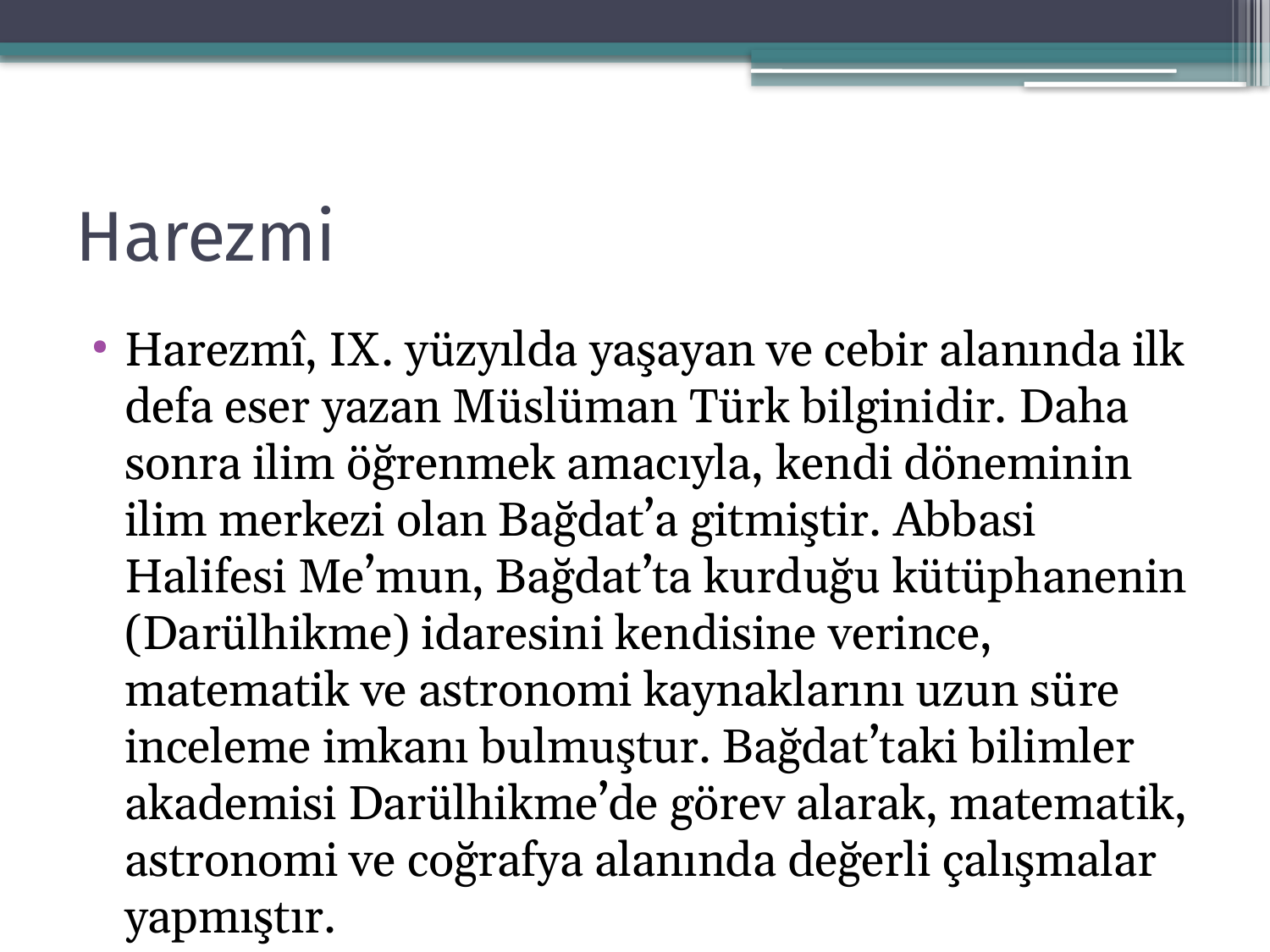

# Harezmi
Harezmî, IX. yüzyılda yaşayan ve cebir alanında ilk defa eser yazan Müslüman Türk bilginidir. Daha sonra ilim öğrenmek amacıyla, kendi döneminin ilim merkezi olan Bağdat’a gitmiştir. Abbasi Halifesi Me’mun, Bağdat’ta kurduğu kütüphanenin (Darülhikme) idaresini kendisine verince, matematik ve astronomi kaynaklarını uzun süre inceleme imkanı bulmuştur. Bağdat’taki bilimler akademisi Darülhikme’de görev alarak, matematik, astronomi ve coğrafya alanında değerli çalışmalar yapmıştır.